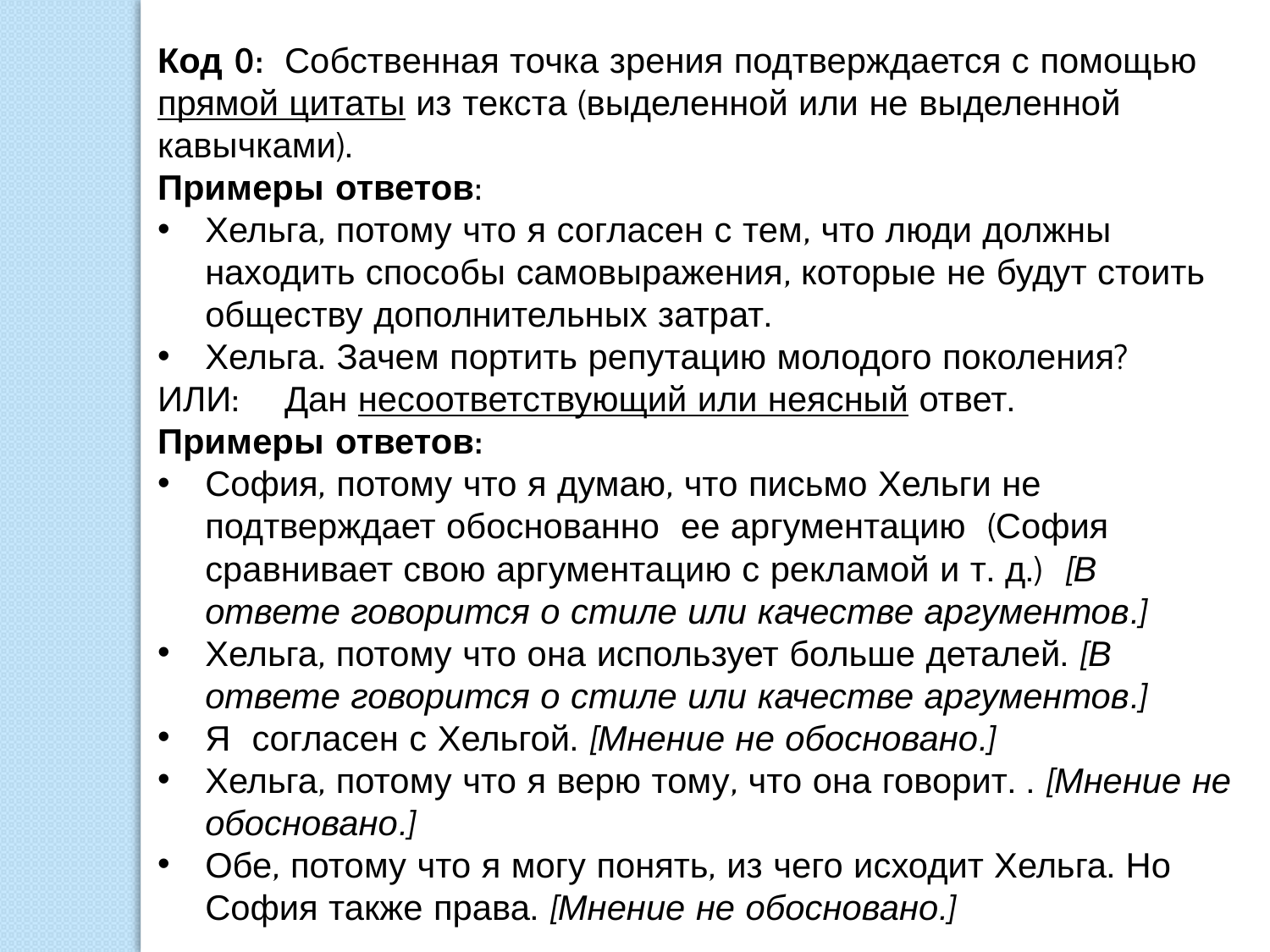

Код 0:	Собственная точка зрения подтверждается с помощью прямой цитаты из текста (выделенной или не выделенной кавычками).
Примеры ответов:
Хельга, потому что я согласен с тем, что люди должны находить способы самовыражения, которые не будут стоить обществу дополнительных затрат.
Хельга. Зачем портить репутацию молодого поколения?
ИЛИ:	Дан несоответствующий или неясный ответ.
Примеры ответов:
София, потому что я думаю, что письмо Хельги не подтверждает обоснованно  ее аргументацию  (София сравнивает свою аргументацию с рекламой и т. д.)  [В ответе говорится о стиле или качестве аргументов.]
Хельга, потому что она использует больше деталей. [В ответе говорится о стиле или качестве аргументов.]
Я  согласен с Хельгой. [Мнение не обосновано.]
Хельга, потому что я верю тому, что она говорит. . [Мнение не обосновано.]
Обе, потому что я могу понять, из чего исходит Хельга. Но София также права. [Мнение не обосновано.]